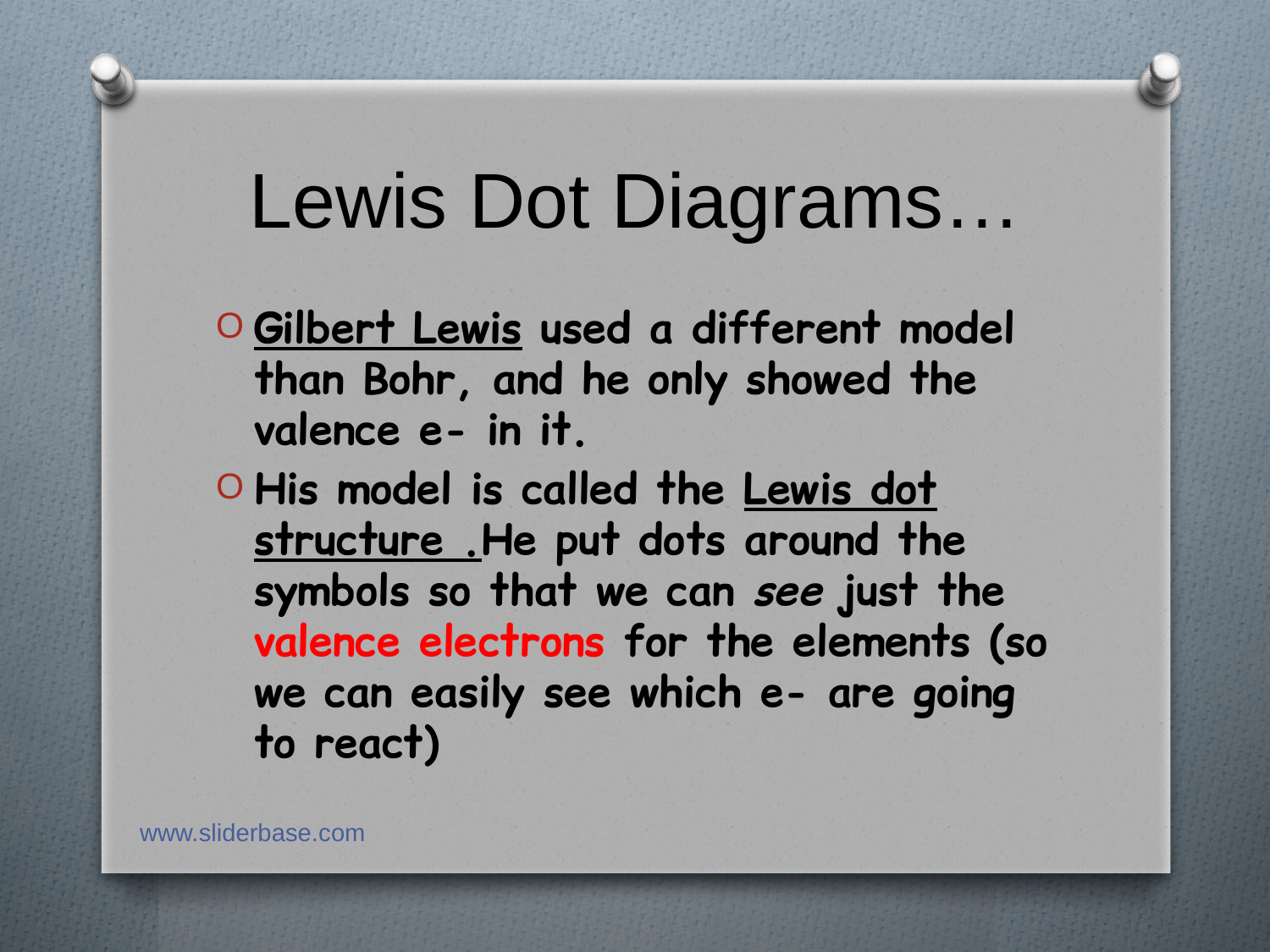

# Lewis Dot Diagrams…
Gilbert Lewis used a different model than Bohr, and he only showed the valence e- in it.
His model is called the Lewis dot structure .He put dots around the symbols so that we can see just the valence electrons for the elements (so we can easily see which e- are going to react)

www.sliderbase.com